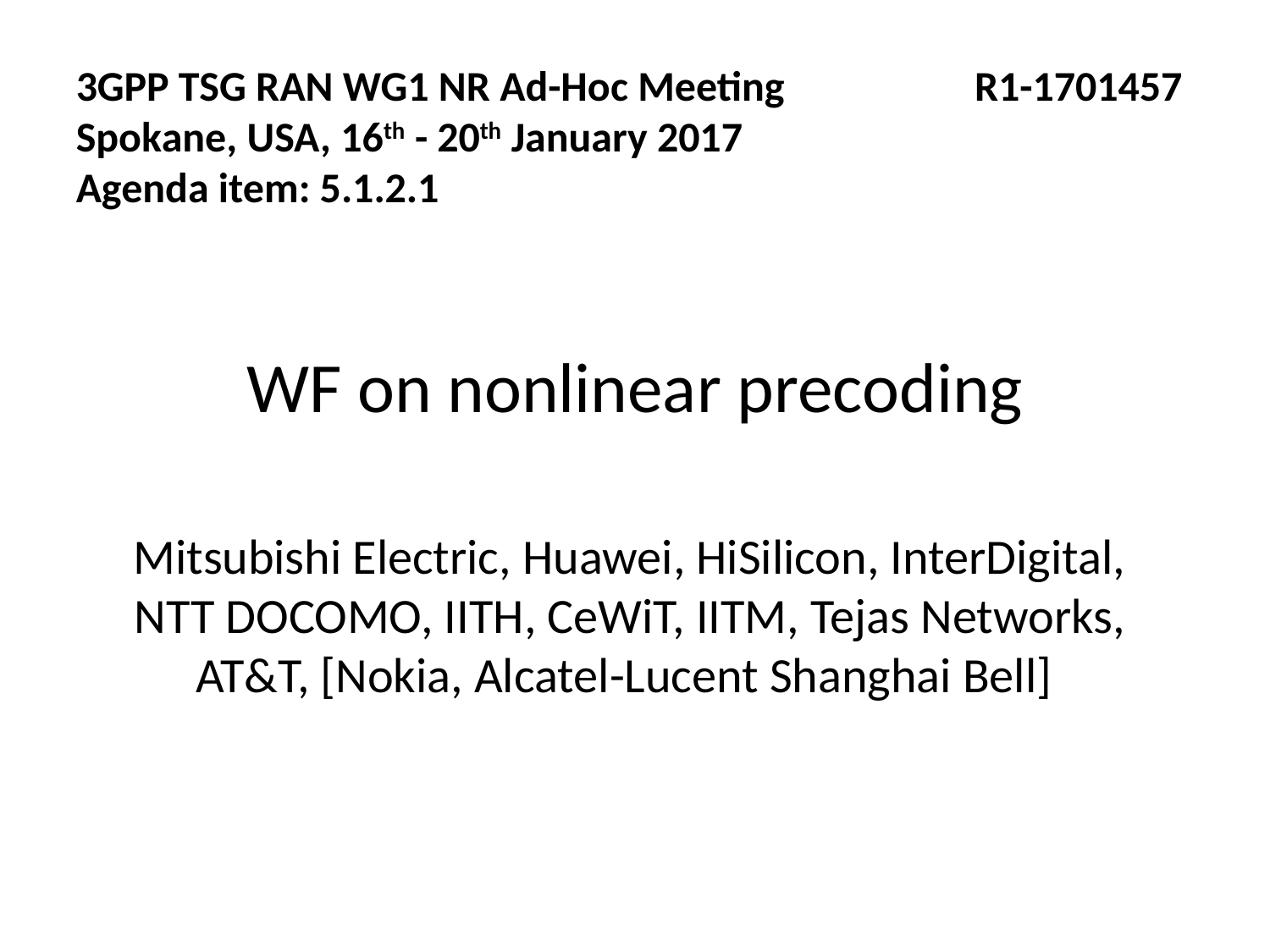

3GPP TSG RAN WG1 NR Ad-Hoc Meeting		 R1-1701457 Spokane, USA, 16th - 20th January 2017
Agenda item: 5.1.2.1
WF on nonlinear precoding
Mitsubishi Electric, Huawei, HiSilicon, InterDigital, NTT DOCOMO, IITH, CeWiT, IITM, Tejas Networks, AT&T, [Nokia, Alcatel-Lucent Shanghai Bell]